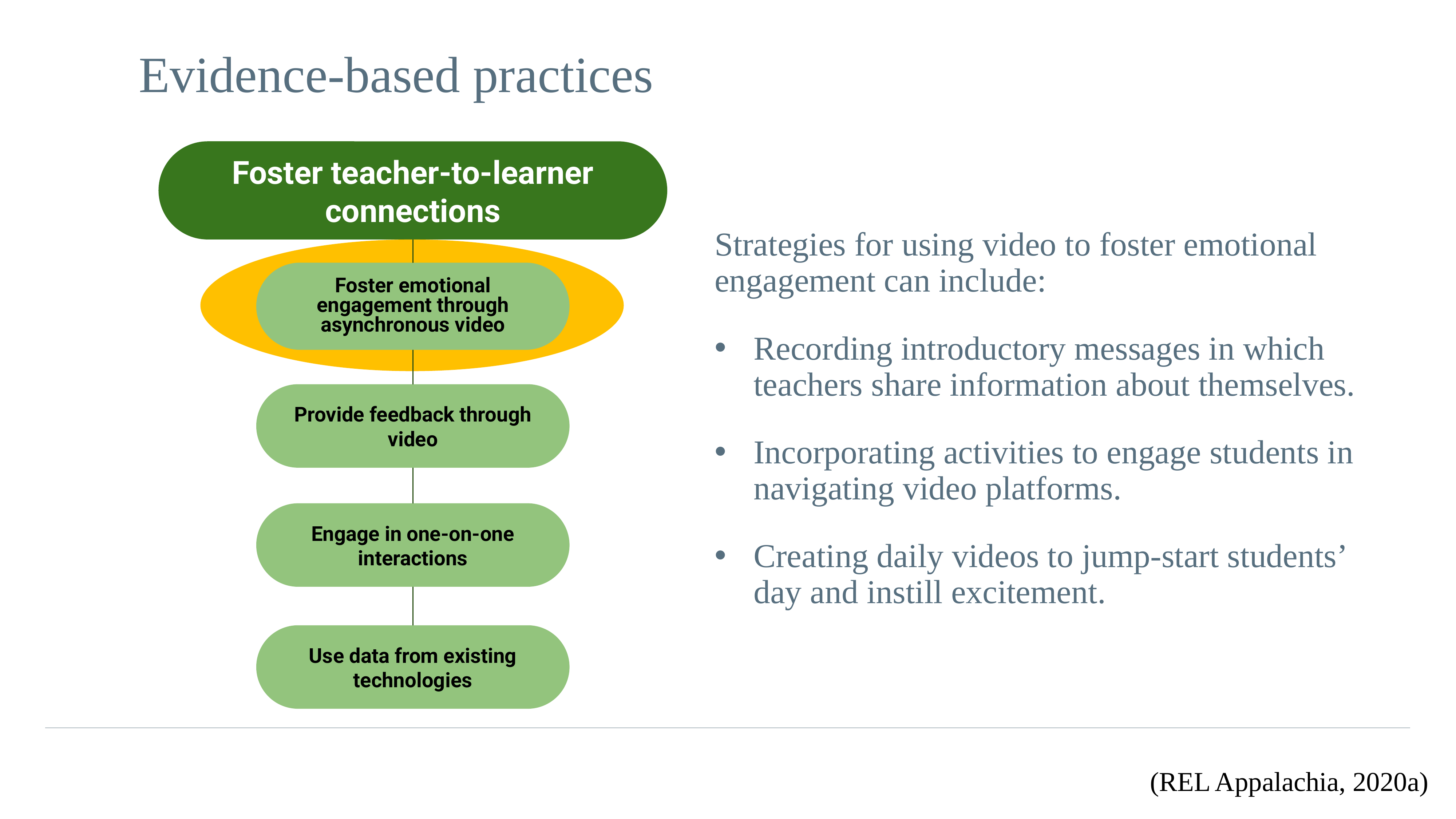

# Evidence-based practices-1
Foster teacher-to-learner connections
Strategies for using video to foster emotional engagement can include:
Recording introductory messages in which teachers share information about themselves.
Incorporating activities to engage students in navigating video platforms.
Creating daily videos to jump-start students’ day and instill excitement.

Foster emotional engagement through asynchronous video
Provide feedback through video
Engage in one-on-one interactions
Use data from existing technologies
(REL Appalachia, 2020a)